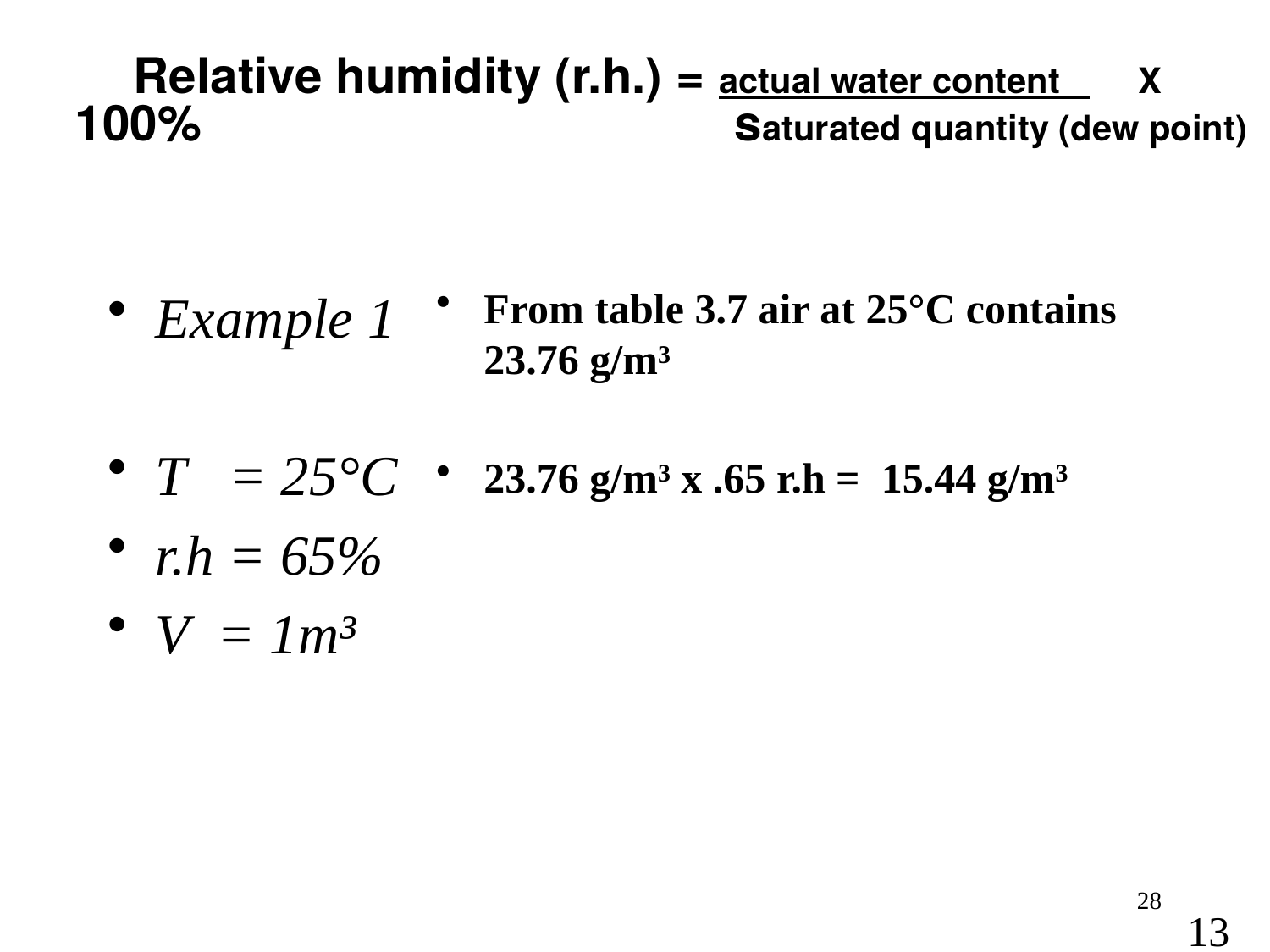

# Relative humidity (r.h.) = actual water content        X   100%	                          	           saturated quantity (dew point)
Example 1

T   = 25°C
r.h = 65%
V  = 1m³
From table 3.7 air at 25°C contains 23.76 g/m³

23.76 g/m³ x .65 r.h =  15.44 g/m³
28
13